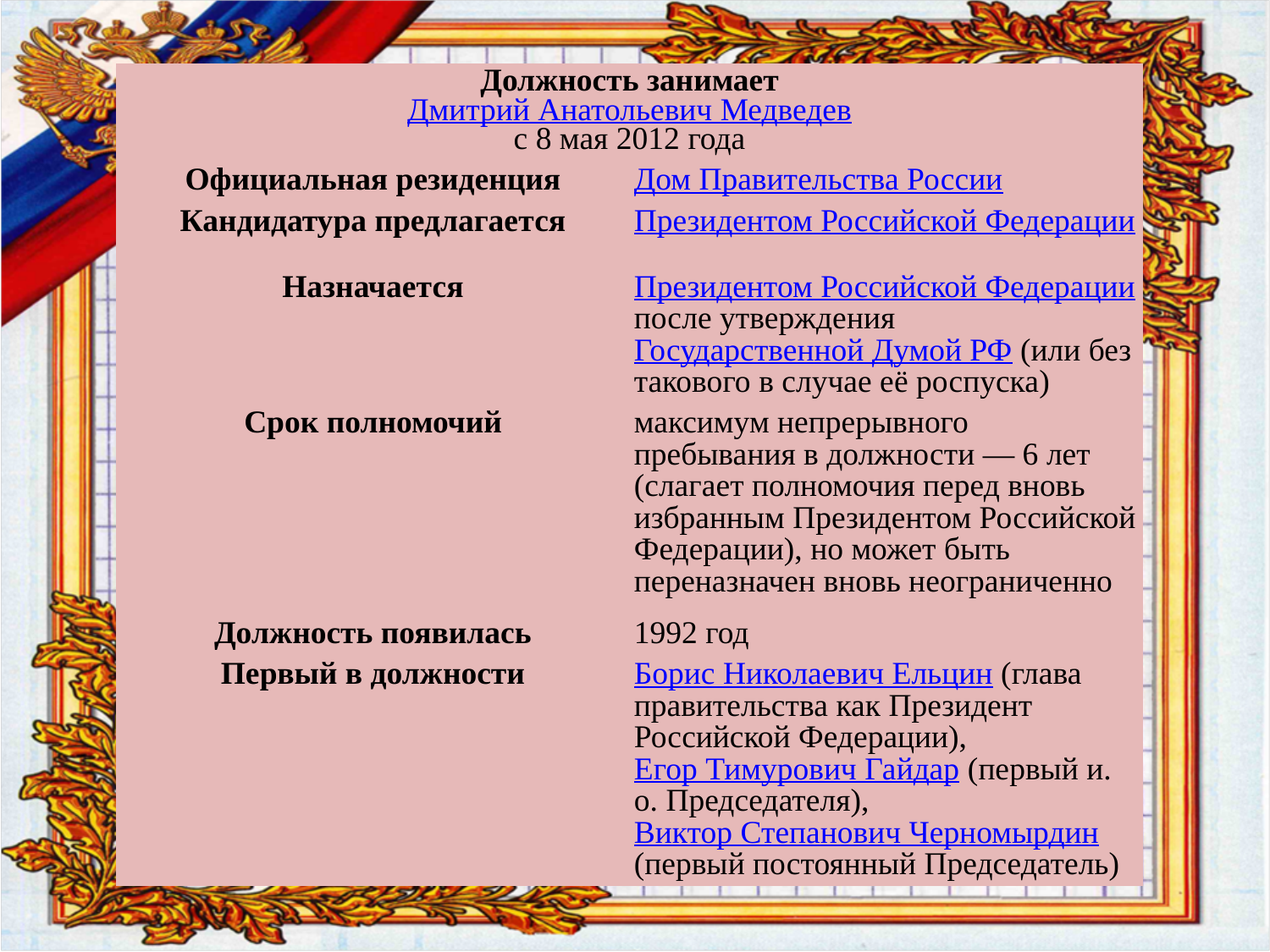

| Должность занимает Дмитрий Анатольевич Медведев с 8 мая 2012 года |  |
| --- | --- |
| Официальная резиденция | Дом Правительства России |
| Кандидатура предлагается | Президентом Российской Федерации |
| Назначается | Президентом Российской Федерации после утверждения Государственной Думой РФ (или без такового в случае её роспуска) |
| Срок полномочий | максимум непрерывного пребывания в должности — 6 лет (слагает полномочия перед вновь избранным Президентом Российской Федерации), но может быть переназначен вновь неограниченно |
| Должность появилась | 1992 год |
| Первый в должности | Борис Николаевич Ельцин (глава правительства как Президент Российской Федерации), Егор Тимурович Гайдар (первый и. о. Председателя), Виктор Степанович Черномырдин (первый постоянный Председатель) |